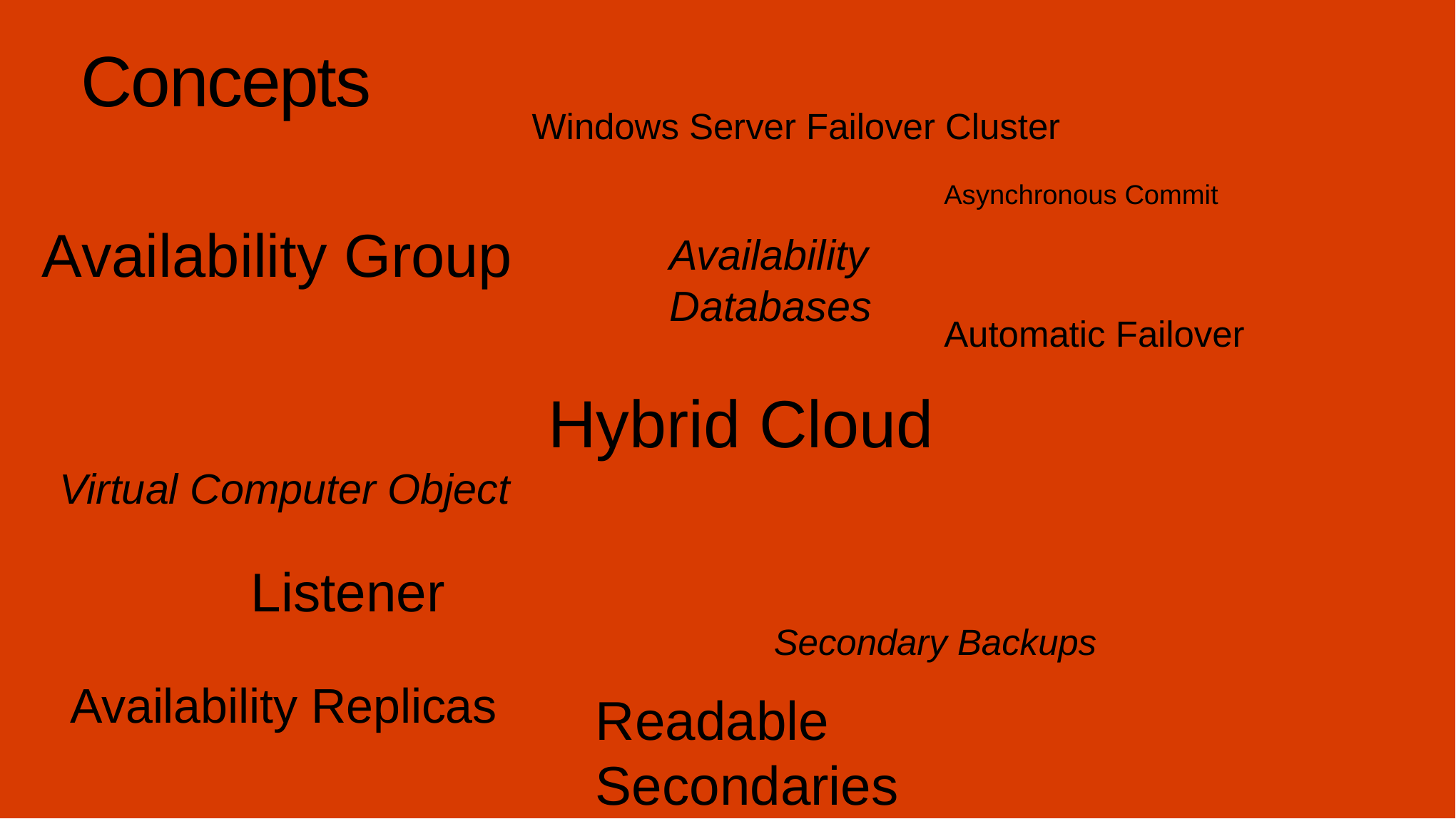

Concepts
Windows Server Failover Cluster
Asynchronous Commit
Availability Group
Availability Databases
Automatic Failover
Hybrid Cloud
Virtual Computer Object

Listener
Secondary Backups
Availability Replicas
Readable Secondaries